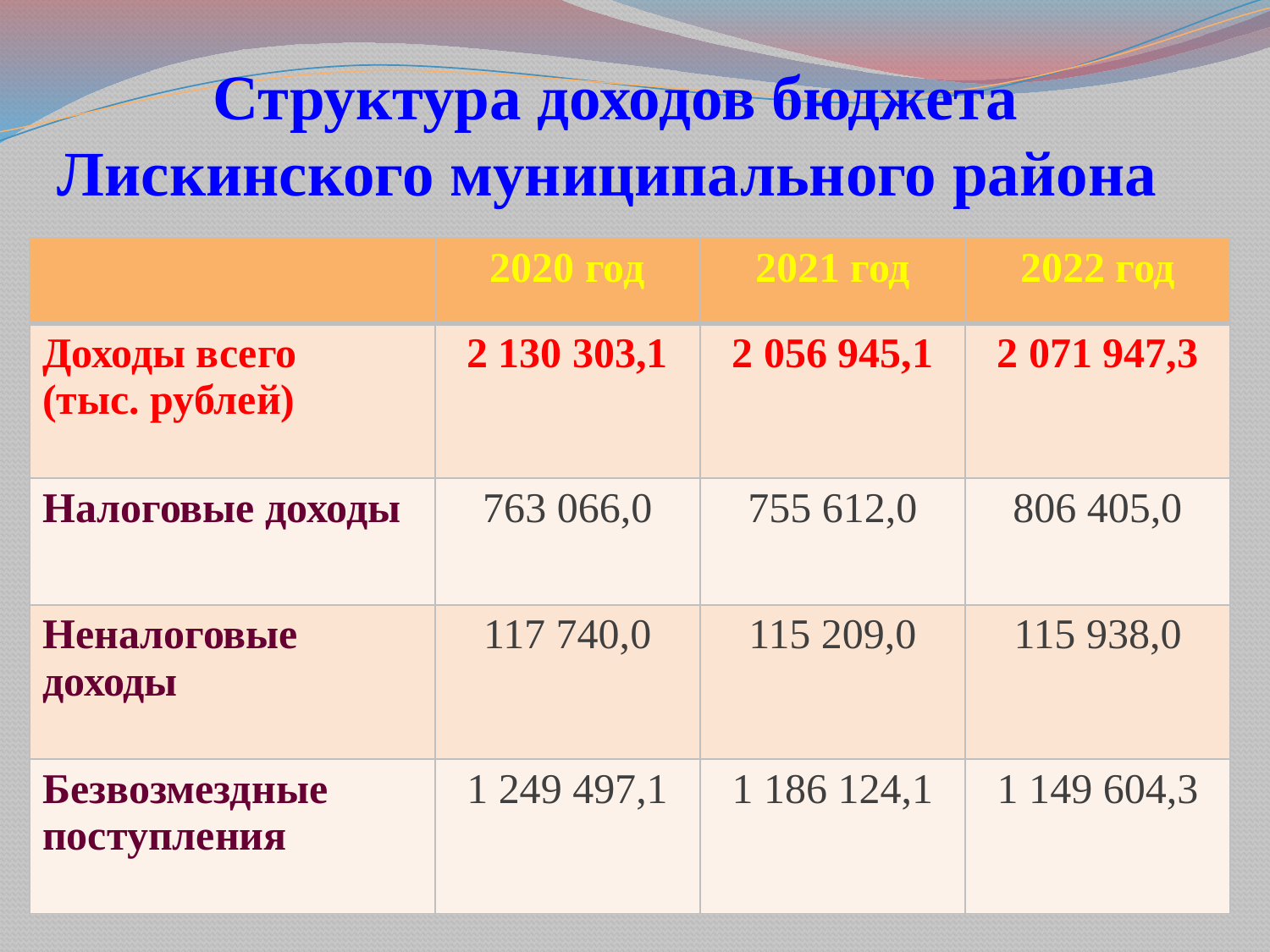

# Структура доходов бюджета Лискинского муниципального района
|  | 2020 год | 2021 год | 2022 год |
| --- | --- | --- | --- |
| Доходы всего (тыс. рублей) | 2 130 303,1 | 2 056 945,1 | 2 071 947,3 |
| Налоговые доходы | 763 066,0 | 755 612,0 | 806 405,0 |
| Неналоговые доходы | 117 740,0 | 115 209,0 | 115 938,0 |
| Безвозмездные поступления | 1 249 497,1 | 1 186 124,1 | 1 149 604,3 |